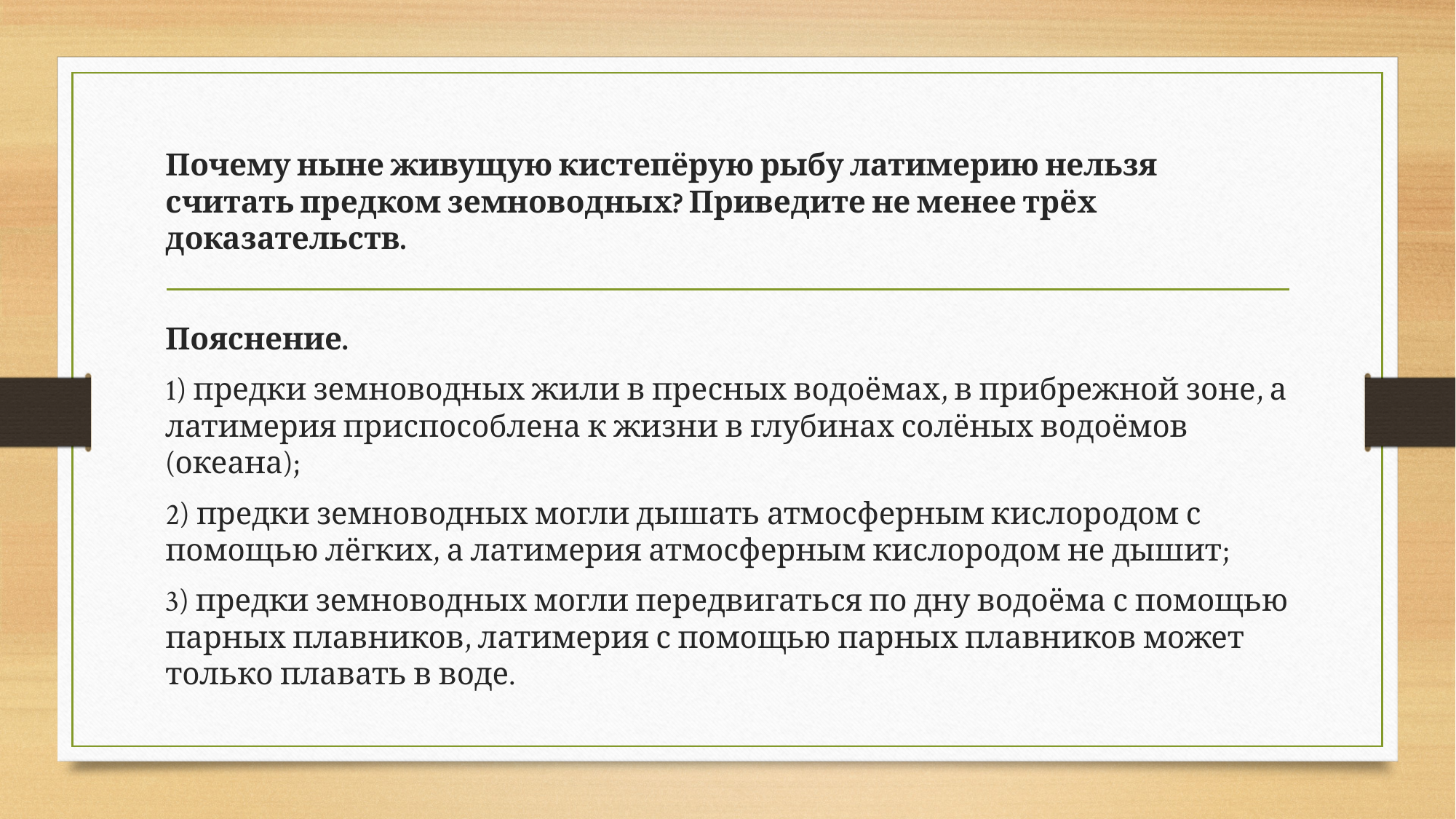

#
Почему ныне живущую кистепёрую рыбу латимерию нельзя считать предком земноводных? Приведите не менее трёх доказательств.

Пояснение.
1) предки земноводных жили в пресных водоёмах, в прибрежной зоне, а латимерия приспособлена к жизни в глубинах солёных водоёмов (океана);
2) предки земноводных могли дышать атмосферным кислородом с помощью лёгких, а латимерия атмосферным кислородом не дышит;
3) предки земноводных могли передвигаться по дну водоёма с помощью парных плавников, латимерия с помощью парных плавников может только плавать в воде.